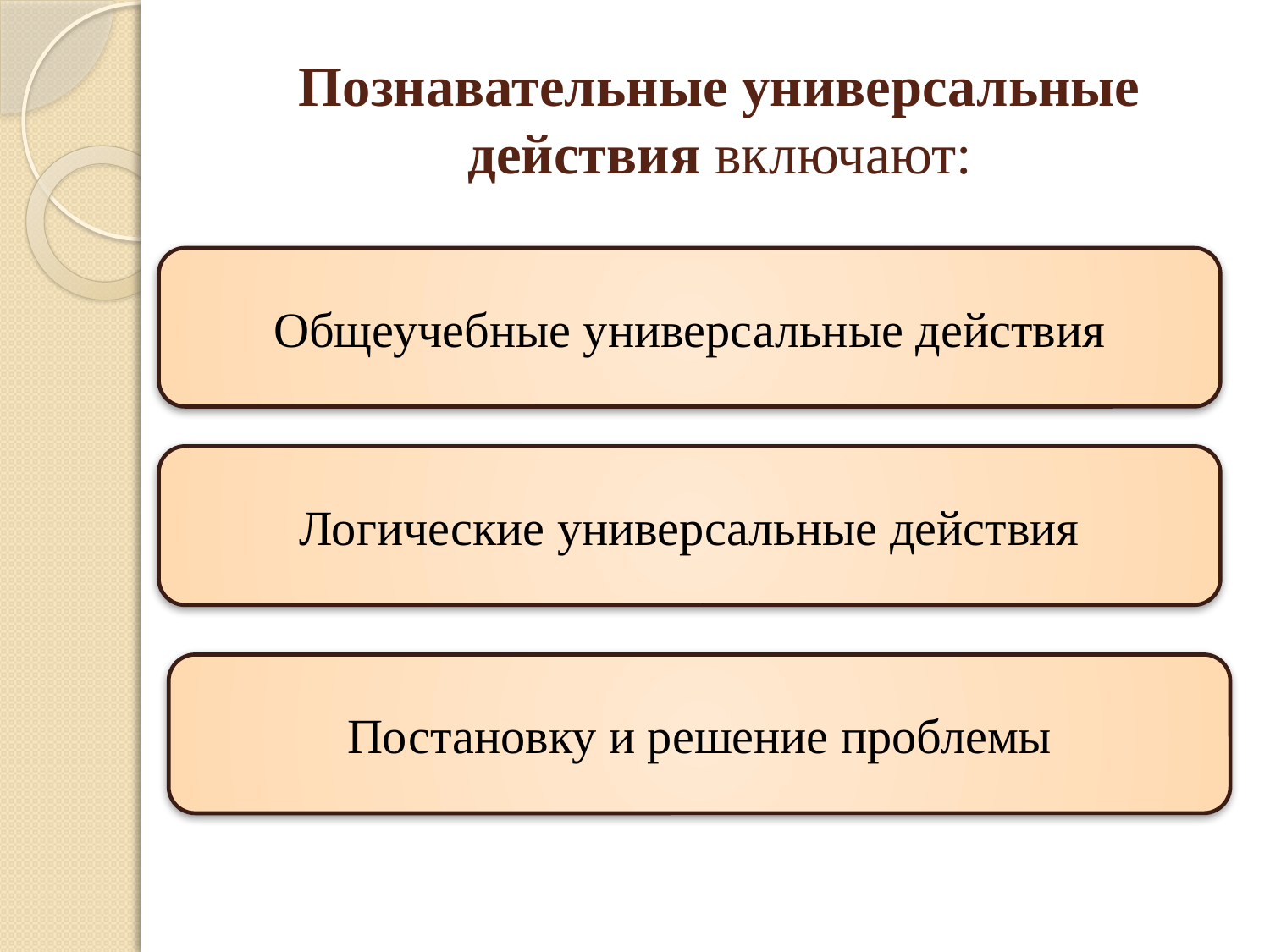

# Познавательные универсальные действия включают:
Общеучебные универсальные действия
Логические универсальные действия
Постановку и решение проблемы